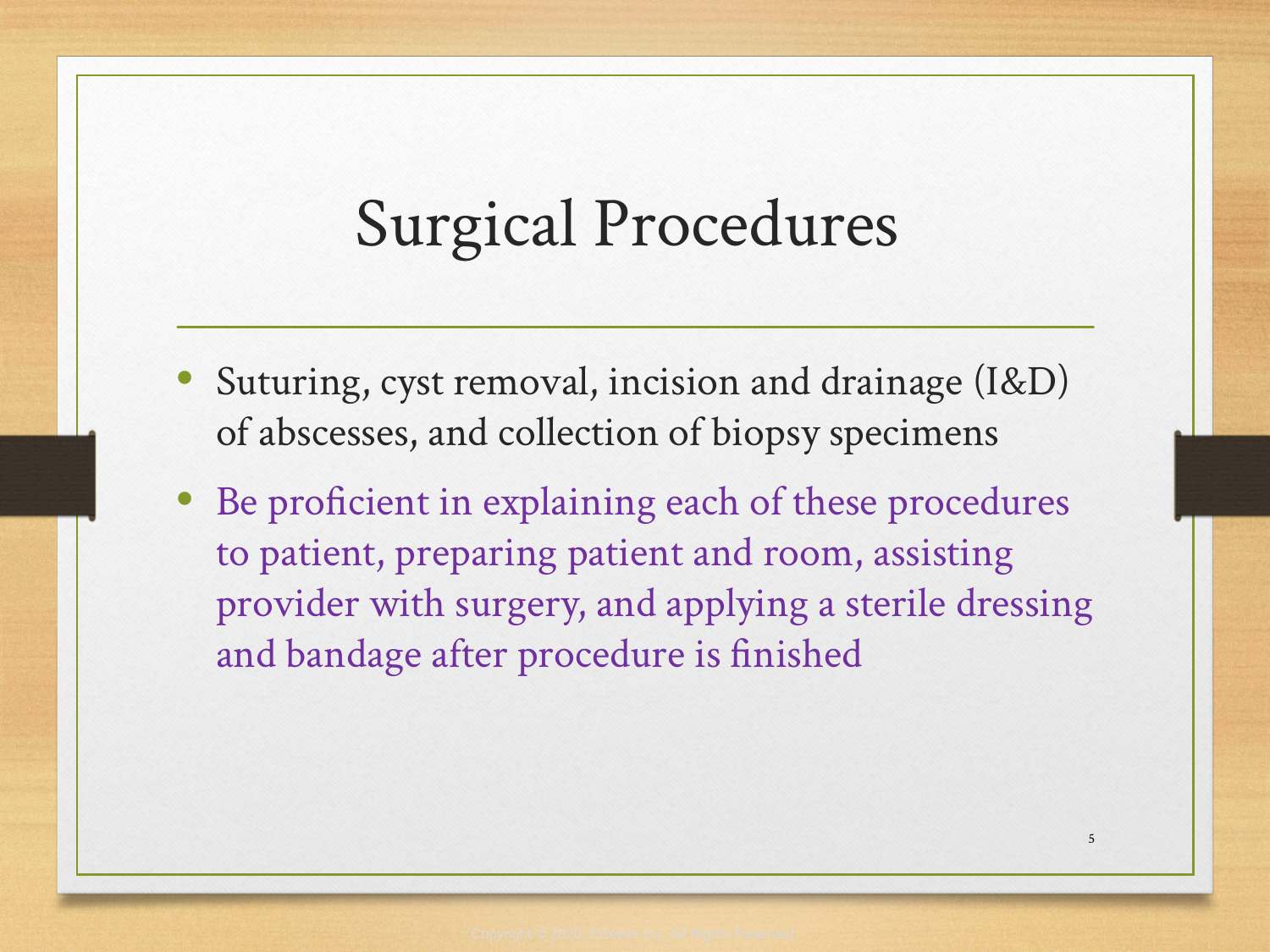

# Surgical Procedures
Suturing, cyst removal, incision and drainage (I&D) of abscesses, and collection of biopsy specimens
Be proficient in explaining each of these procedures to patient, preparing patient and room, assisting provider with surgery, and applying a sterile dressing and bandage after procedure is finished
 5